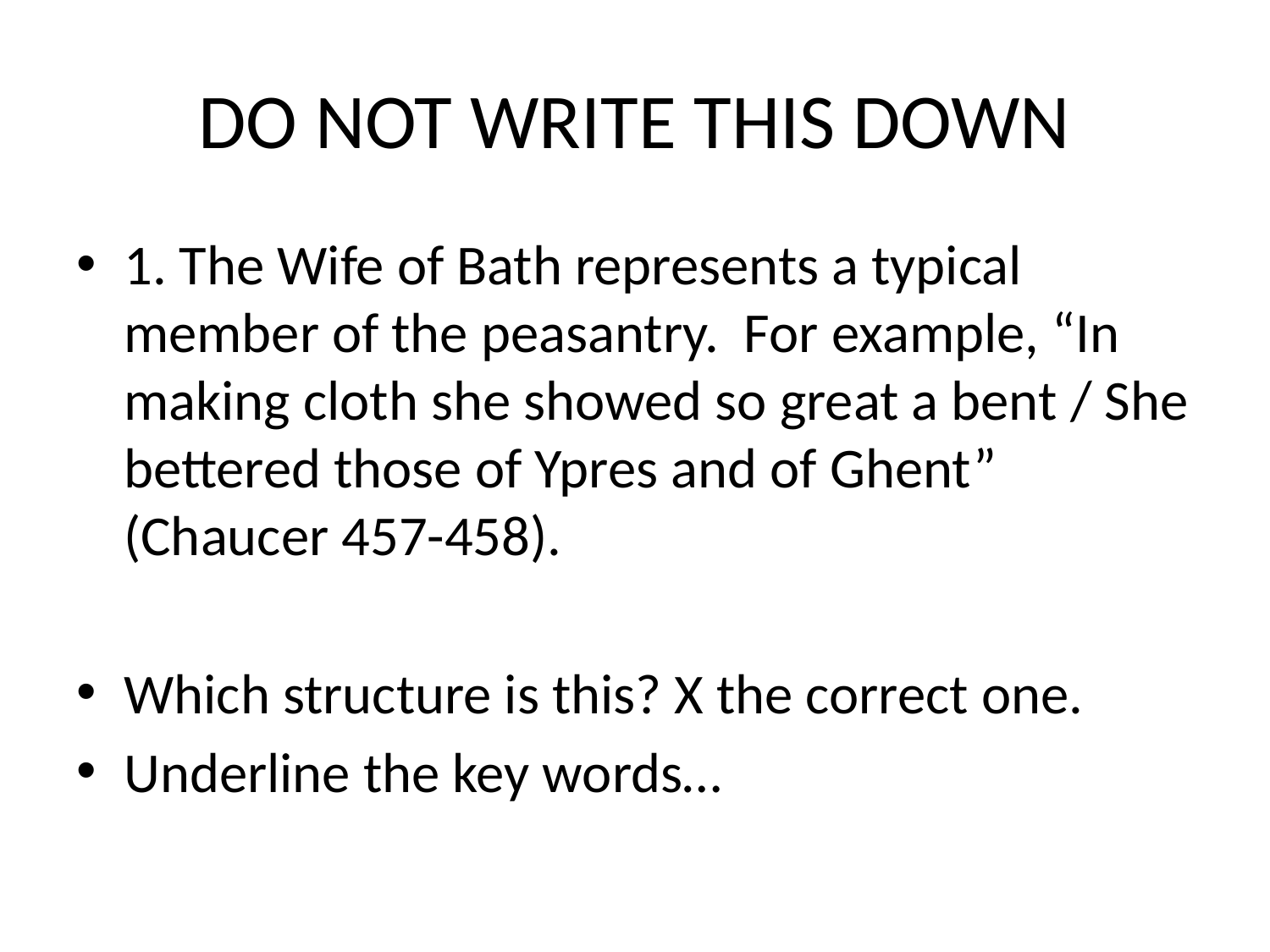

# DO NOT WRITE THIS DOWN
1. The Wife of Bath represents a typical member of the peasantry.  For example, “In making cloth she showed so great a bent / She bettered those of Ypres and of Ghent” (Chaucer 457-458).

Which structure is this? X the correct one.
Underline the key words…